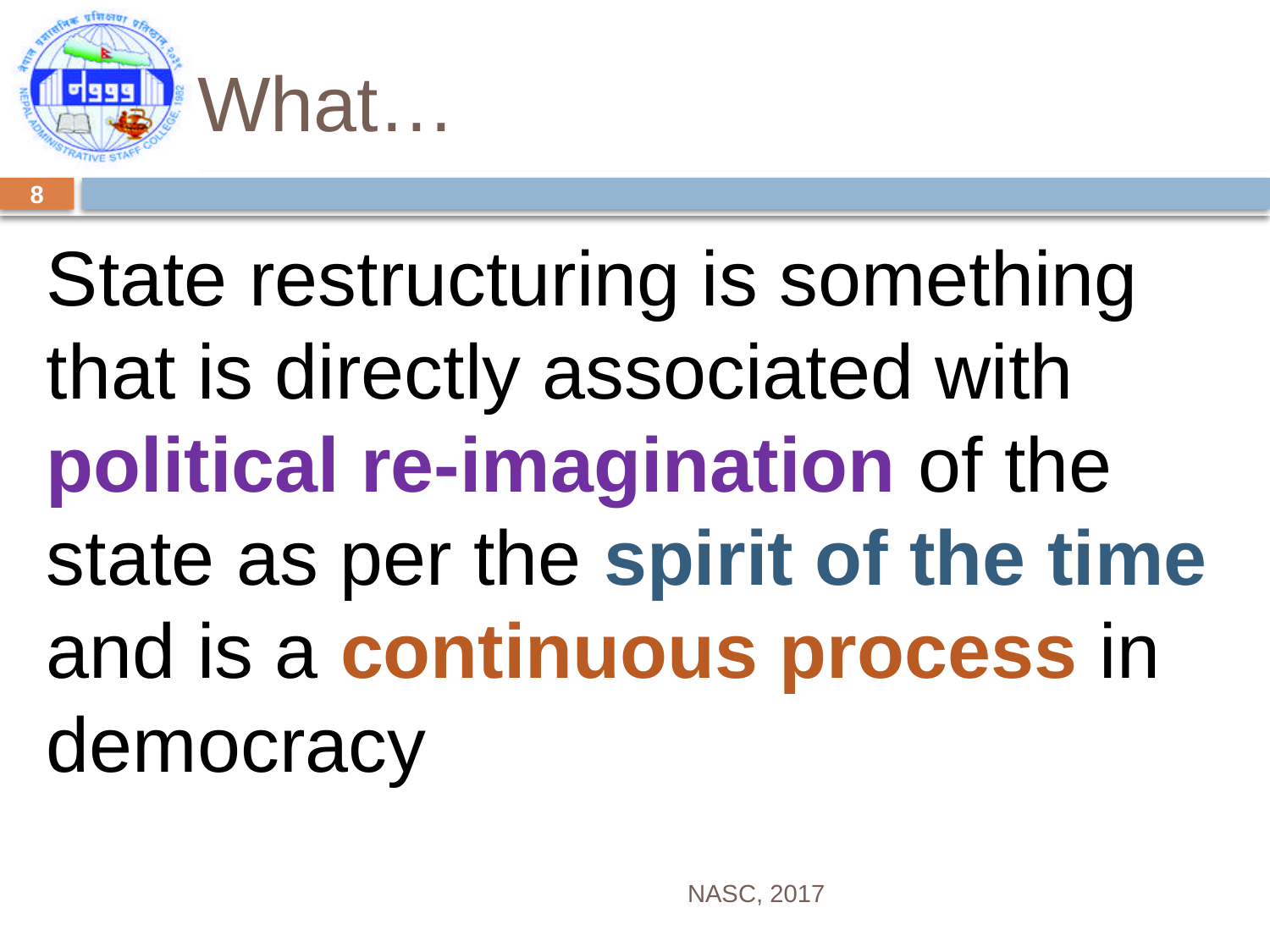

# What…
8
State restructuring is something that is directly associated with political re-imagination of the state as per the spirit of the time and is a continuous process in democracy
NASC, 2017